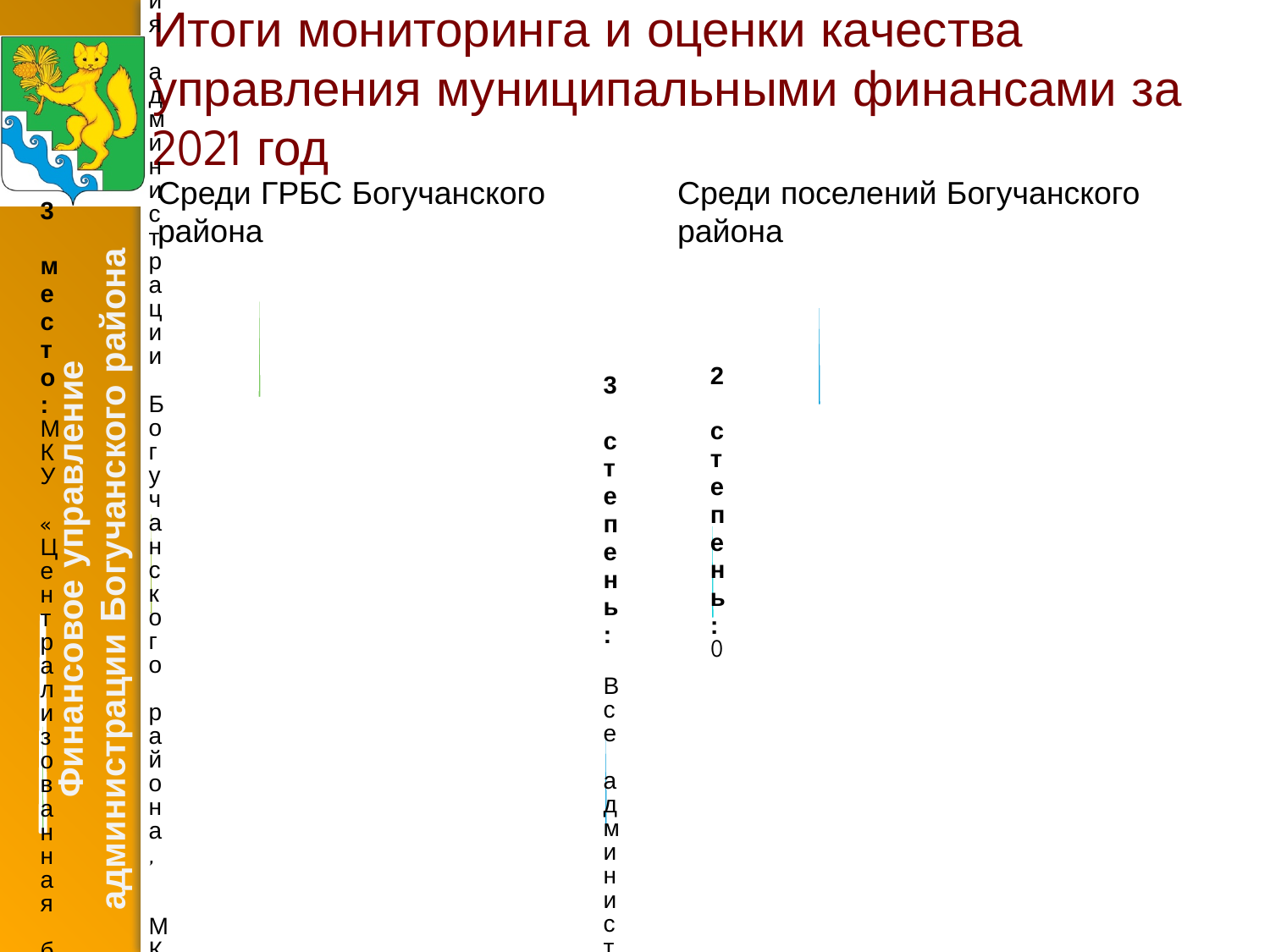

# Итоги мониторинга и оценки качества управления муниципальными финансами за 2021 год
Среди ГРБС Богучанского района
Среди поселений Богучанского района
3 место:
0
2 степень:
0